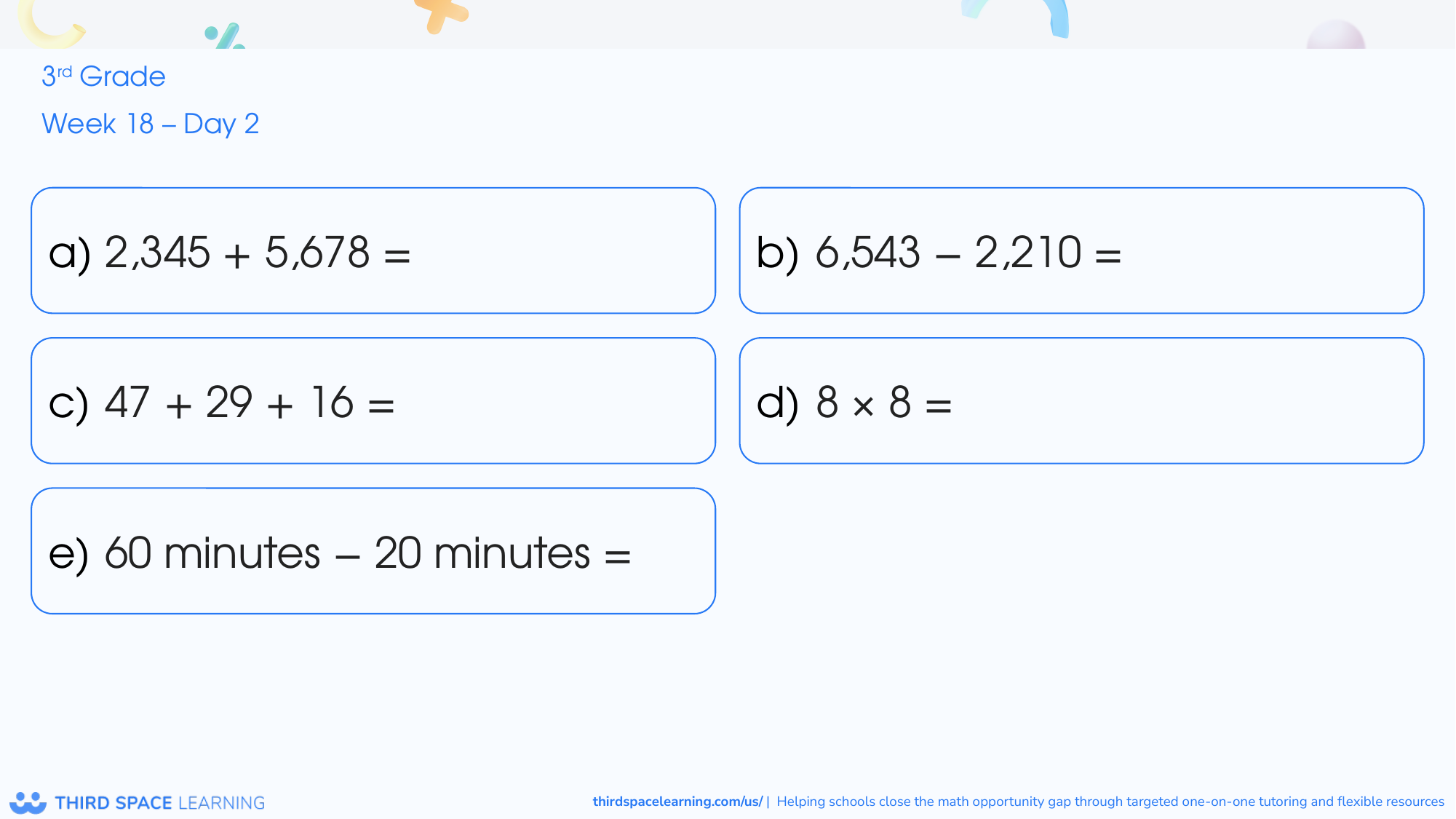

3rd Grade
Week 18 – Day 2
2,345 + 5,678 =
6,543 − 2,210 =
47 + 29 + 16 =
8 × 8 =
60 minutes − 20 minutes =